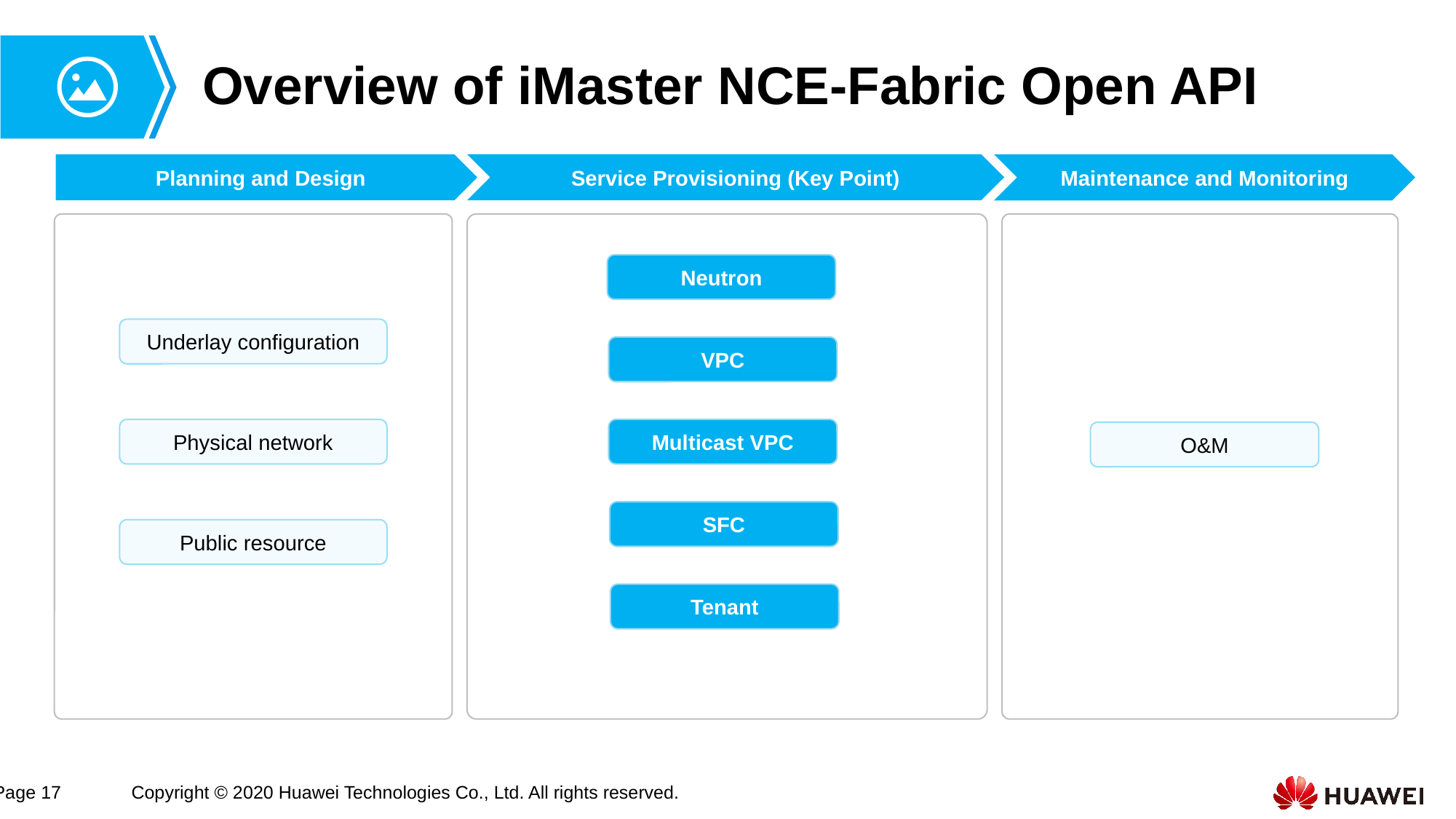

# Overview of iMaster NCE-Fabric Open API
Service Provisioning (Key Point)
Maintenance and Monitoring
Planning and Design

Neutron
Underlay configuration
VPC
Physical network
Multicast VPC
O&M
SFC
Public resource
Tenant